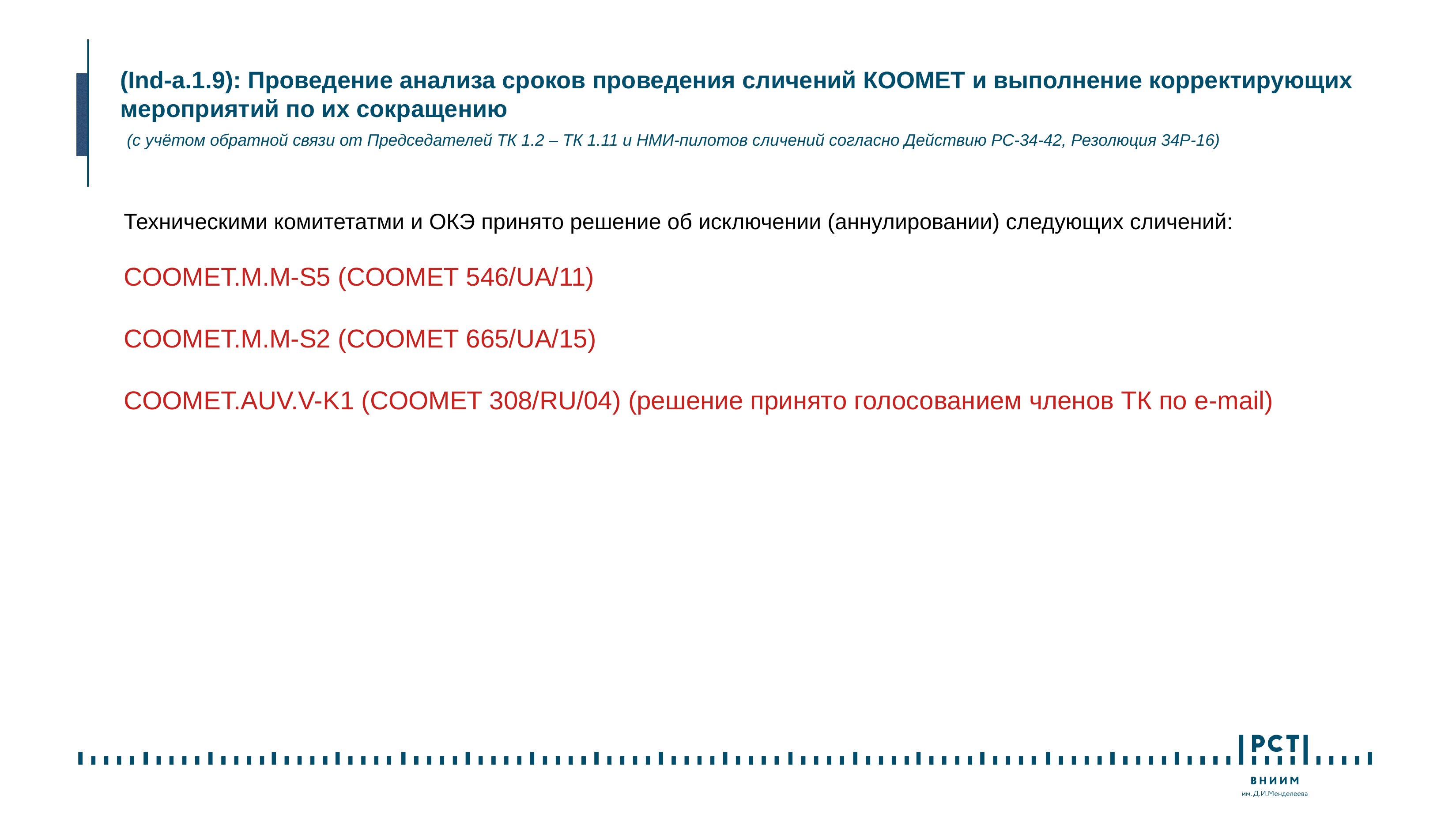

# (Ind-a.1.9): Проведение анализа сроков проведения сличений КООМЕТ и выполнение корректирующих мероприятий по их сокращению (с учётом обратной связи от Председателей ТК 1.2 – ТК 1.11 и НМИ-пилотов сличений согласно Действию PC-34-42, Резолюция 34P-16)
Техническими комитетатми и ОКЭ принято решение об исключении (аннулировании) следующих сличений:

COOMET.M.M-S5 (COOMET 546/UA/11)

COOMET.M.M-S2 (COOMET 665/UA/15)

COOMET.AUV.V-K1 (COOMET 308/RU/04) (решение принято голосованием членов ТК по e-mail)